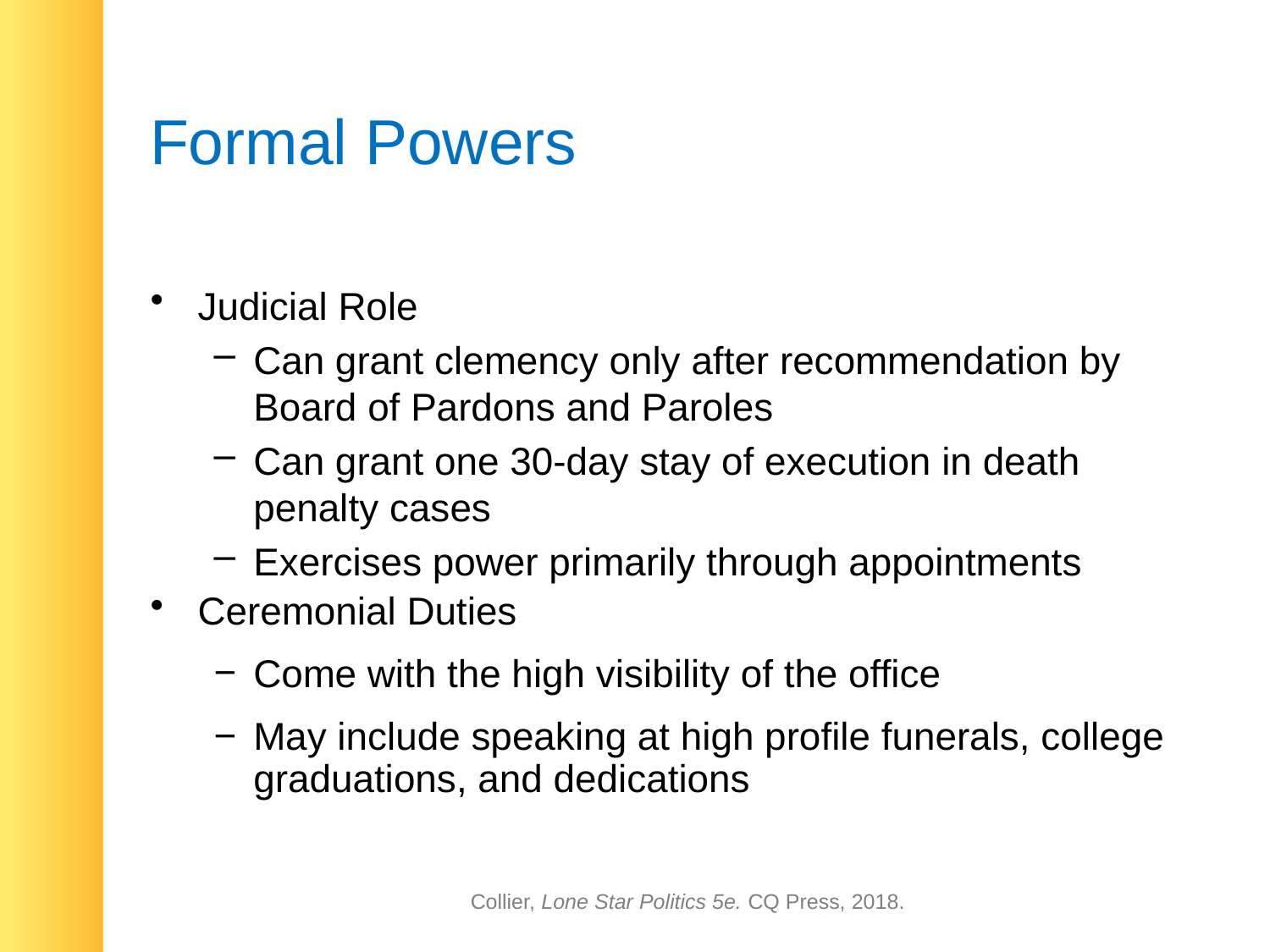

# Formal Powers
Judicial Role
Can grant clemency only after recommendation by Board of Pardons and Paroles
Can grant one 30-day stay of execution in death penalty cases
Exercises power primarily through appointments
Ceremonial Duties
Come with the high visibility of the office
May include speaking at high profile funerals, college graduations, and dedications

Collier, Lone Star Politics 5e. CQ Press, 2018.